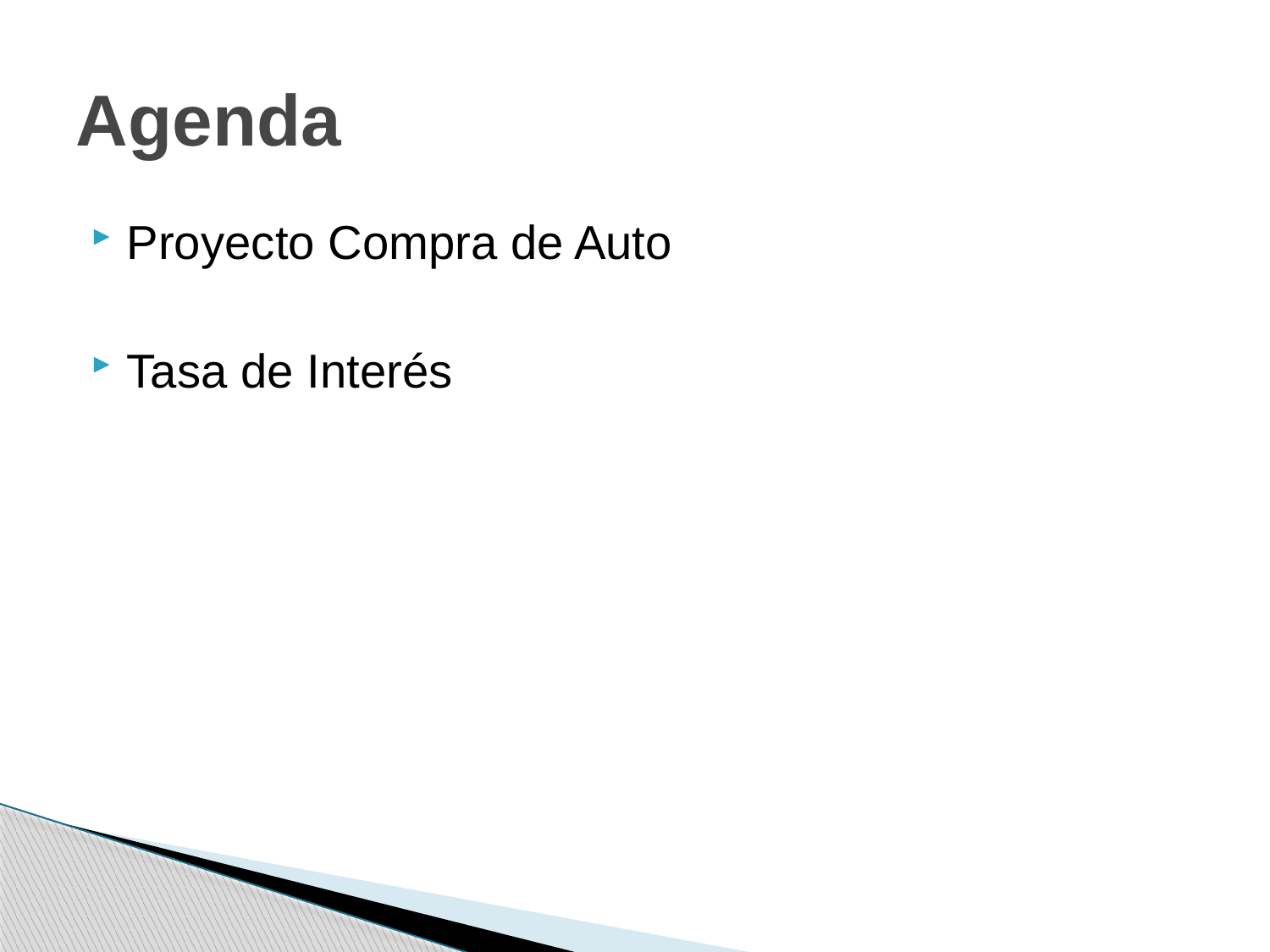

# Agenda
Proyecto Compra de Auto

Tasa de Interés